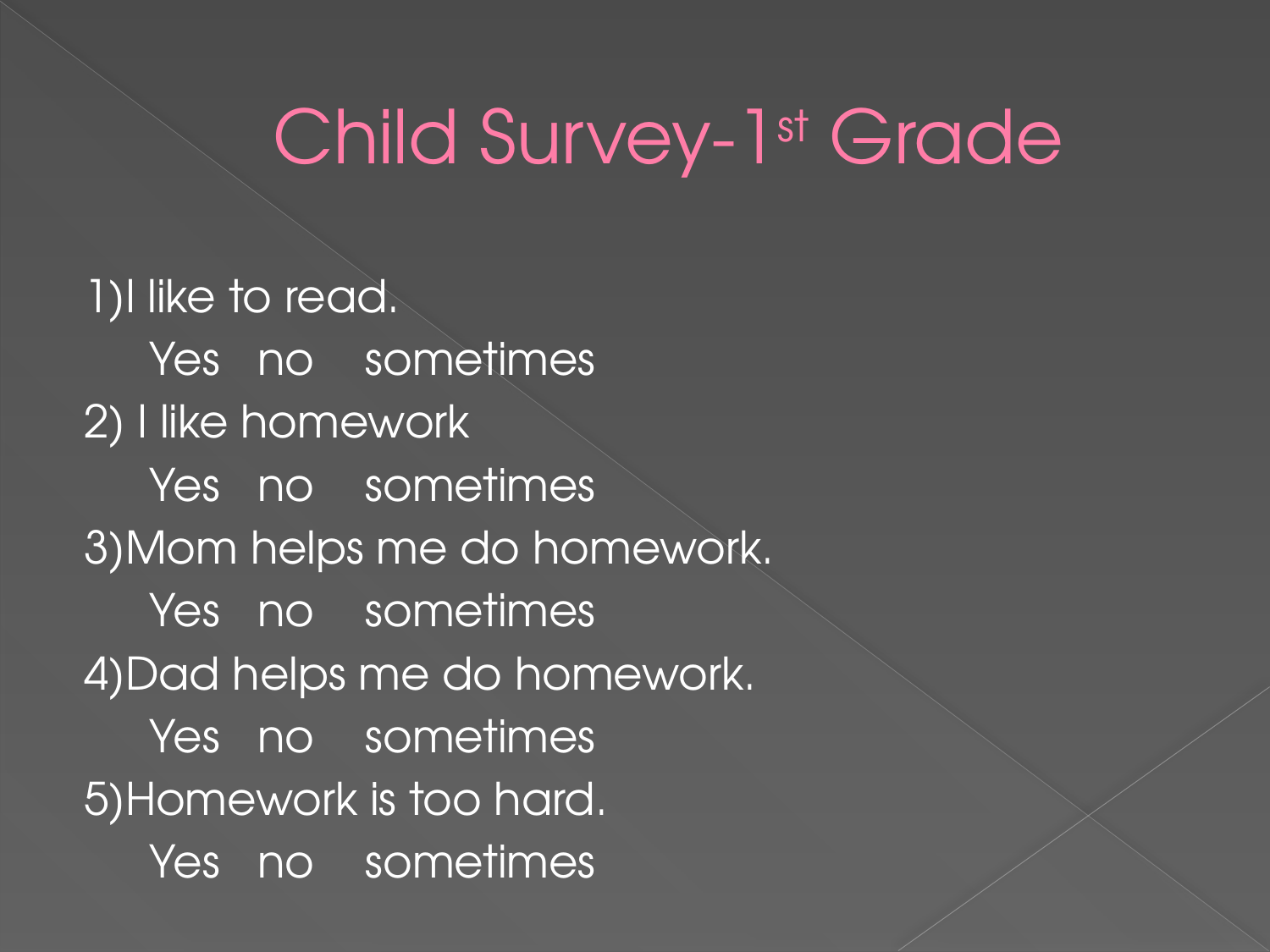

# Child Survey-1st Grade
1)I like to read.
	Yes		no		sometimes
2) I like homework
	Yes		no		sometimes
3)Mom helps me do homework.
	Yes 		no		sometimes
4)Dad helps me do homework.
	Yes		no		sometimes
5)Homework is too hard.
	Yes		no		sometimes